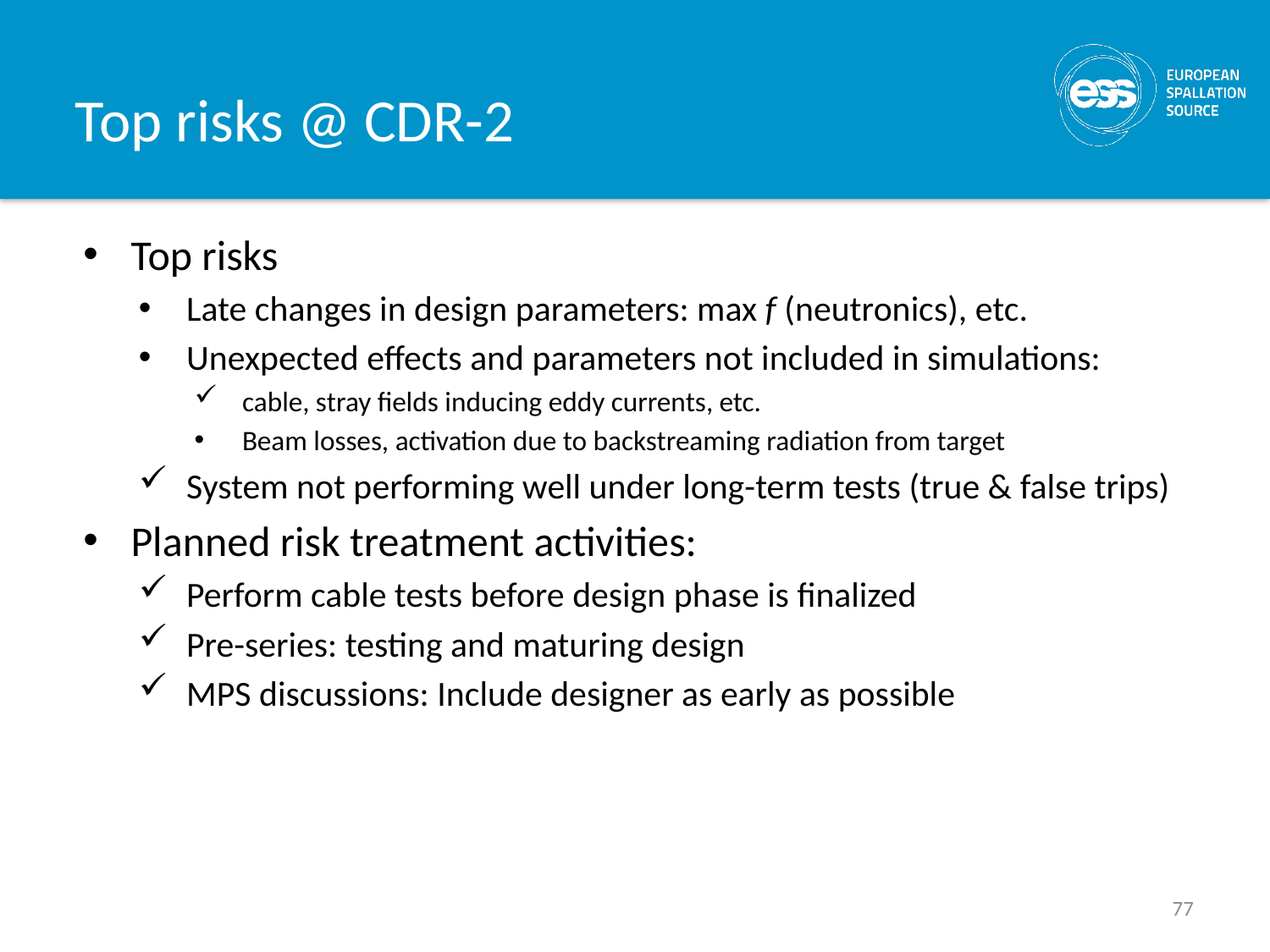

# Top risks @ CDR-2
Top risks
Late changes in design parameters: max f (neutronics), etc.
Unexpected effects and parameters not included in simulations:
cable, stray fields inducing eddy currents, etc.
Beam losses, activation due to backstreaming radiation from target
System not performing well under long-term tests (true & false trips)
Planned risk treatment activities:
Perform cable tests before design phase is finalized
Pre-series: testing and maturing design
MPS discussions: Include designer as early as possible
77